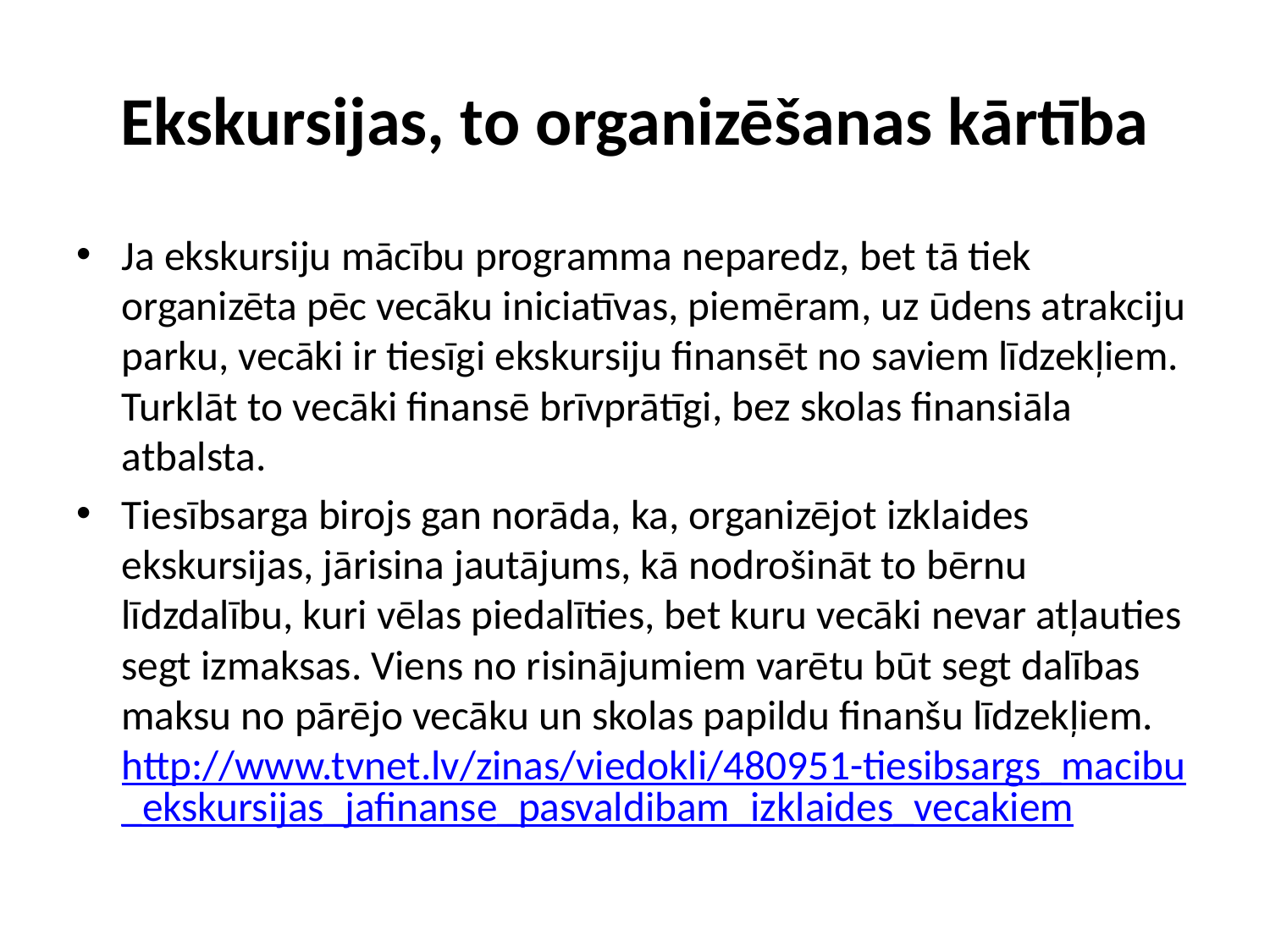

# Ekskursijas, to organizēšanas kārtība
Ja ekskursiju mācību programma neparedz, bet tā tiek organizēta pēc vecāku iniciatīvas, piemēram, uz ūdens atrakciju parku, vecāki ir tiesīgi ekskursiju finansēt no saviem līdzekļiem. Turklāt to vecāki finansē brīvprātīgi, bez skolas finansiāla atbalsta.
Tiesībsarga birojs gan norāda, ka, organizējot izklaides ekskursijas, jārisina jautājums, kā nodrošināt to bērnu līdzdalību, kuri vēlas piedalīties, bet kuru vecāki nevar atļauties segt izmaksas. Viens no risinājumiem varētu būt segt dalības maksu no pārējo vecāku un skolas papildu finanšu līdzekļiem. http://www.tvnet.lv/zinas/viedokli/480951-tiesibsargs_macibu_ekskursijas_jafinanse_pasvaldibam_izklaides_vecakiem